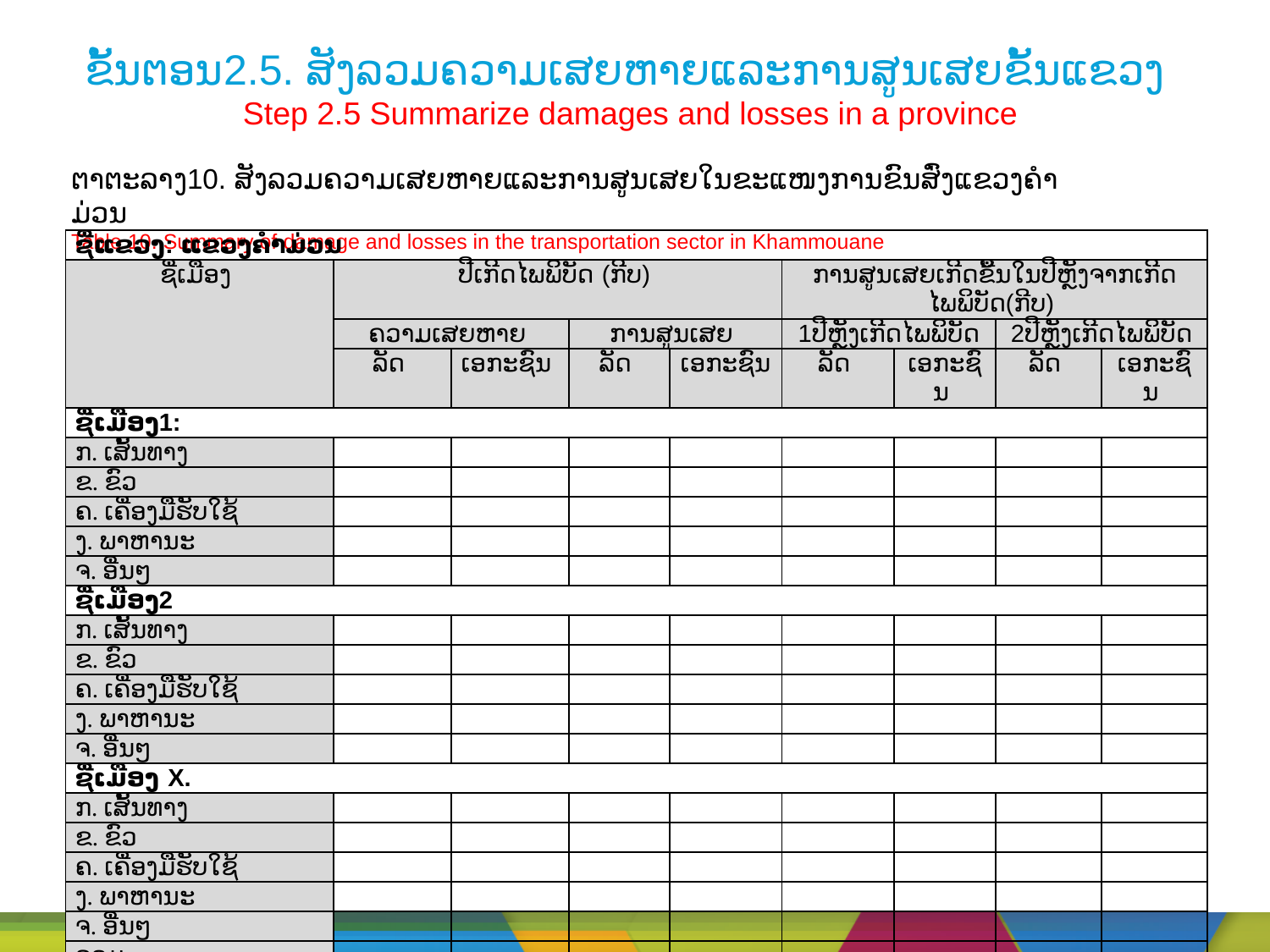

# ຂັ້ນຕອນ2.5. ສັງລວມຄວາມເສຍຫາຍແລະການສູນເສຍຂັ້ນແຂວງ Step 2.5 Summarize damages and losses in a province
ຕາຕະລາງ10. ສັງ​ລວມຄວາມ​ເສຍ​ຫາຍ​ແລະ​ການ​ສູນ​ເສຍ​ໃນ​ຂະ​ແໜງ​ການ​ຂົນ​ສົ່ງ​ແຂວງ​ຄໍາ​ມ່ວນ
Table 10. Summary of damage and losses in the transportation sector in Khammouane
| ຊື່​ແຂວງ: ​ແຂວງ​ຄໍາ​ມ່ວນ |  |  |  |  |  |  |  |  |
| --- | --- | --- | --- | --- | --- | --- | --- | --- |
| ຊື່​ເມືອງ | ປີເກີດໄພພິບັດ (ກີບ) |  |  |  | ການສູນເສຍເກີດຂື້ນໃນປີຫຼັງຈາກເກີດໄພພິບັດ(ກີບ) |  |  |  |
|  | ຄວາມ​ເສຍ​ຫາຍ |  | ການ​ສູນ​ເສຍ |  | 1ປີຫຼັງເກີດໄພພິບັດ |  | 2ປີຫຼັງເກີດໄພພິບັດ |  |
|  | ລັດ | ເອກະຊົນ | ລັດ | ເອກະຊົນ | ລັດ | ເອກະຊົນ | ລັດ | ເອກະຊົນ |
| ຊື່​ເມືອງ1​: |  |  |  |  |  |  |  |  |
| ກ. ເສັ້ນທາງ |  |  |  |  |  |  |  |  |
| ຂ. ຂົວ |  |  |  |  |  |  |  |  |
| ຄ. ເຄື່ອງມືຮັບ​ໃຊ້ |  |  |  |  |  |  |  |  |
| ງ. ພາຫາ​ນະ |  |  |  |  |  |  |  |  |
| ຈ. ອື່ນໆ |  |  |  |  |  |  |  |  |
| ຊື່​ເມືອງ2 |  |  |  |  |  |  |  |  |
| ກ. ເສັ້ນທາງ |  |  |  |  |  |  |  |  |
| ຂ. ຂົວ |  |  |  |  |  |  |  |  |
| ຄ. ເຄື່ອງມື​ຮັບ​ໃຊ້ |  |  |  |  |  |  |  |  |
| ງ. ພາຫາ​ນະ |  |  |  |  |  |  |  |  |
| ຈ. ອື່ນໆ |  |  |  |  |  |  |  |  |
| ຊື່​ເມືອງ X. |  |  |  |  |  |  |  |  |
| ກ. ເສັ້ນທາງ |  |  |  |  |  |  |  |  |
| ຂ. ຂົວ |  |  |  |  |  |  |  |  |
| ຄ. ເຄື່ອງມື​ຮັບ​ໃຊ້ |  |  |  |  |  |  |  |  |
| ງ. ພາຫາ​ນະ |  |  |  |  |  |  |  |  |
| ຈ. ອື່ນໆ |  |  |  |  |  |  |  |  |
| ລວມ |  |  |  |  |  |  |  |  |